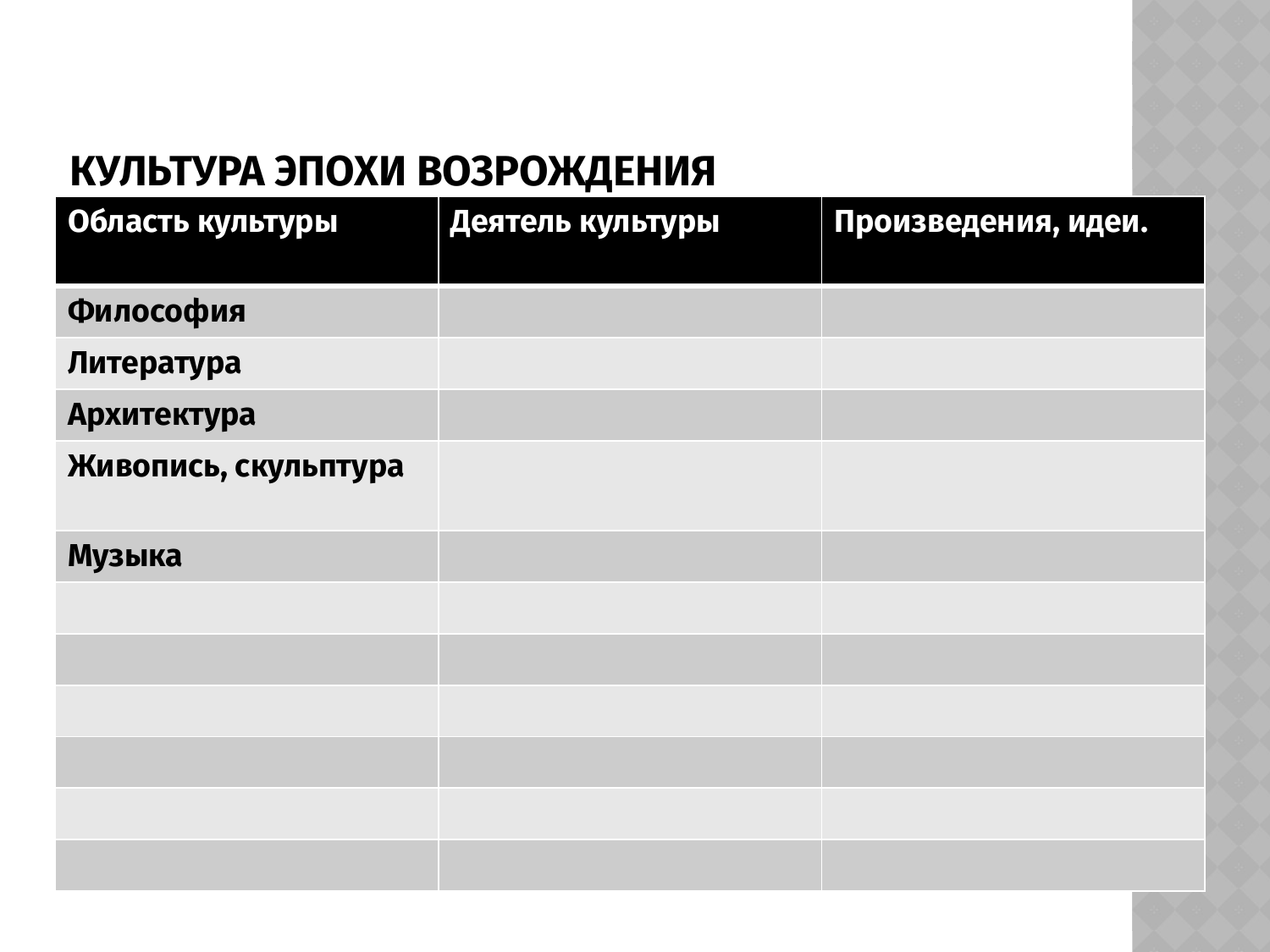

# Культура эпохи возрождения
| Область культуры | Деятель культуры | Произведения, идеи. |
| --- | --- | --- |
| Философия |  |  |
| Литература |  |  |
| Архитектура |  |  |
| Живопись, скульптура |  |  |
| Музыка |  |  |
|  |  |  |
|  |  |  |
|  |  |  |
|  |  |  |
|  |  |  |
|  |  |  |